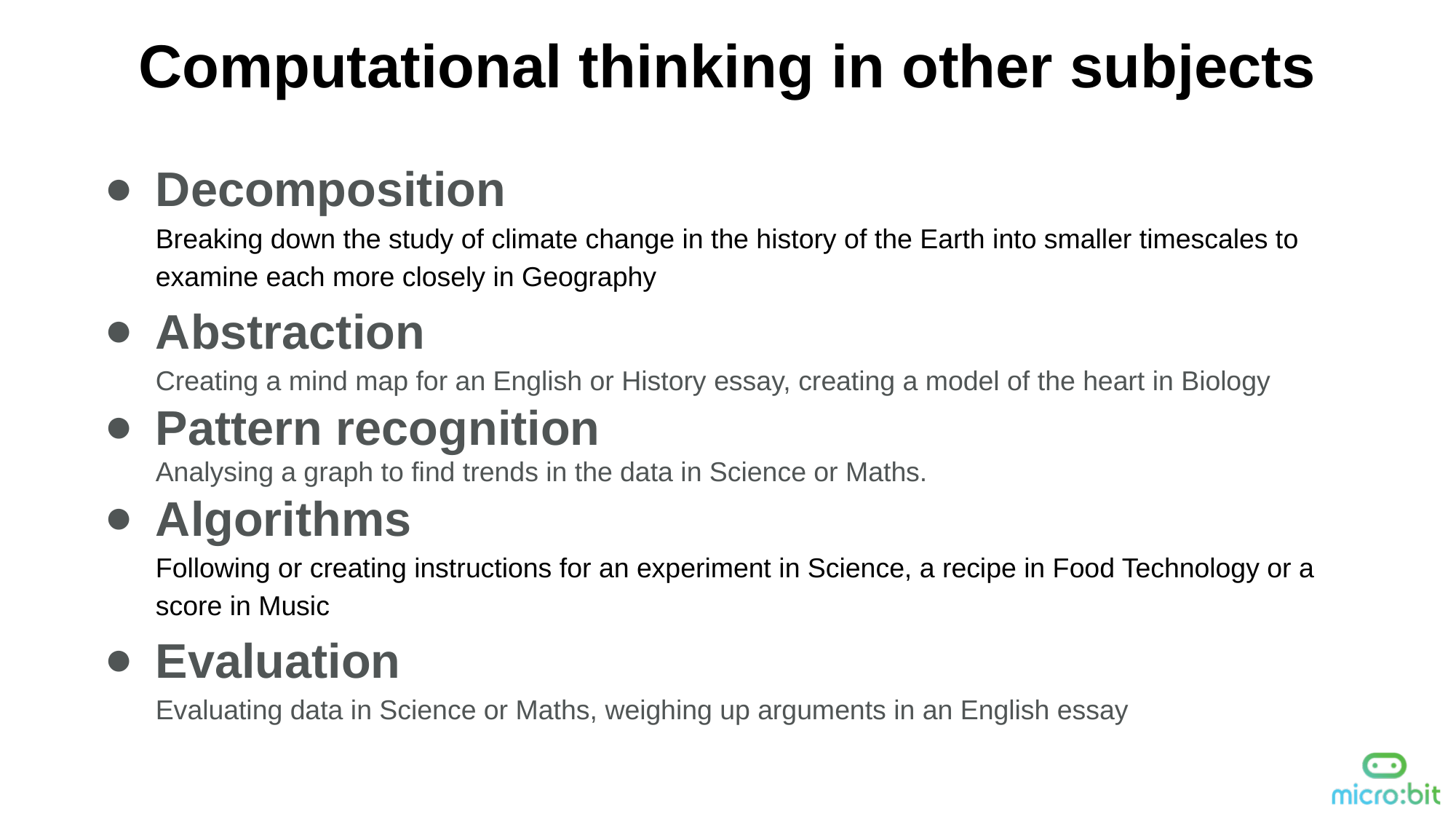

Computational thinking in other subjects

Decomposition
Breaking down the study of climate change in the history of the Earth into smaller timescales to examine each more closely in Geography
Abstraction
Creating a mind map for an English or History essay, creating a model of the heart in Biology
Pattern recognition
Analysing a graph to find trends in the data in Science or Maths.
Algorithms
Following or creating instructions for an experiment in Science, a recipe in Food Technology or a score in Music
Evaluation
Evaluating data in Science or Maths, weighing up arguments in an English essay